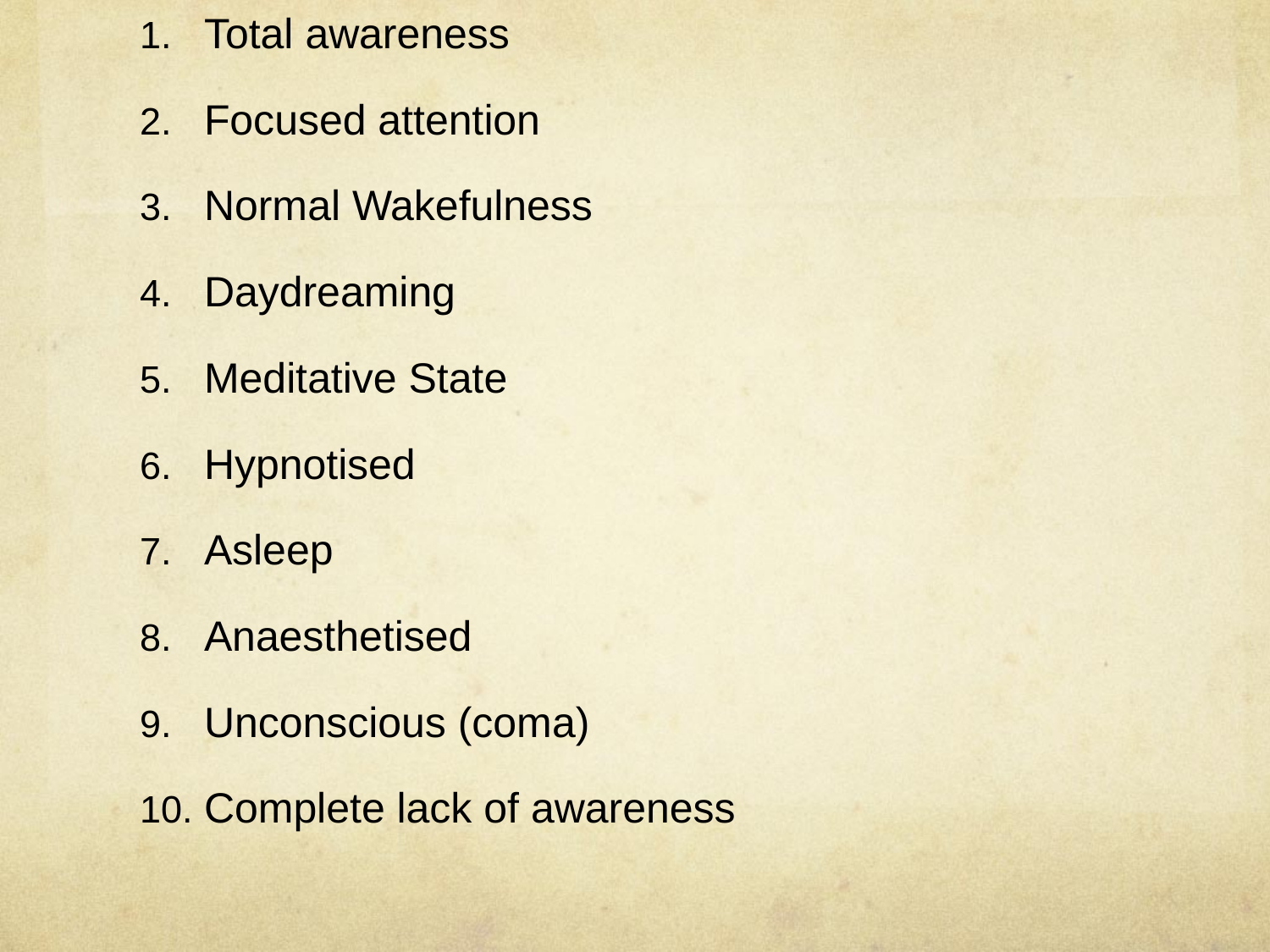

Total awareness
Focused attention
Normal Wakefulness
Daydreaming
Meditative State
Hypnotised
Asleep
Anaesthetised
Unconscious (coma)
Complete lack of awareness